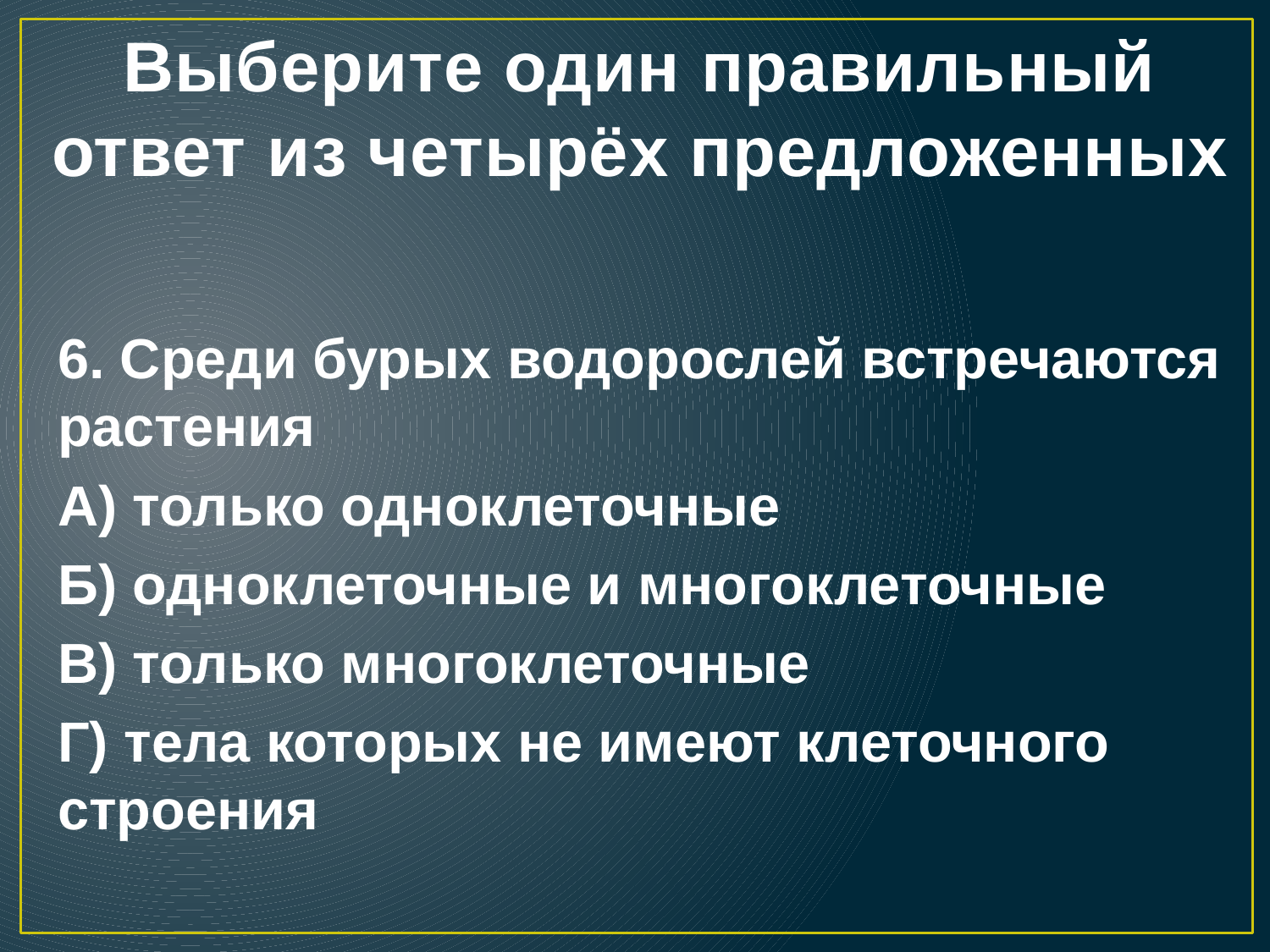

# Выберите один правильный ответ из четырёх предложенных
6. Среди бурых водорослей встречаются растения
А) только одноклеточные
Б) одноклеточные и многоклеточные
В) только многоклеточные
Г) тела которых не имеют клеточного строения